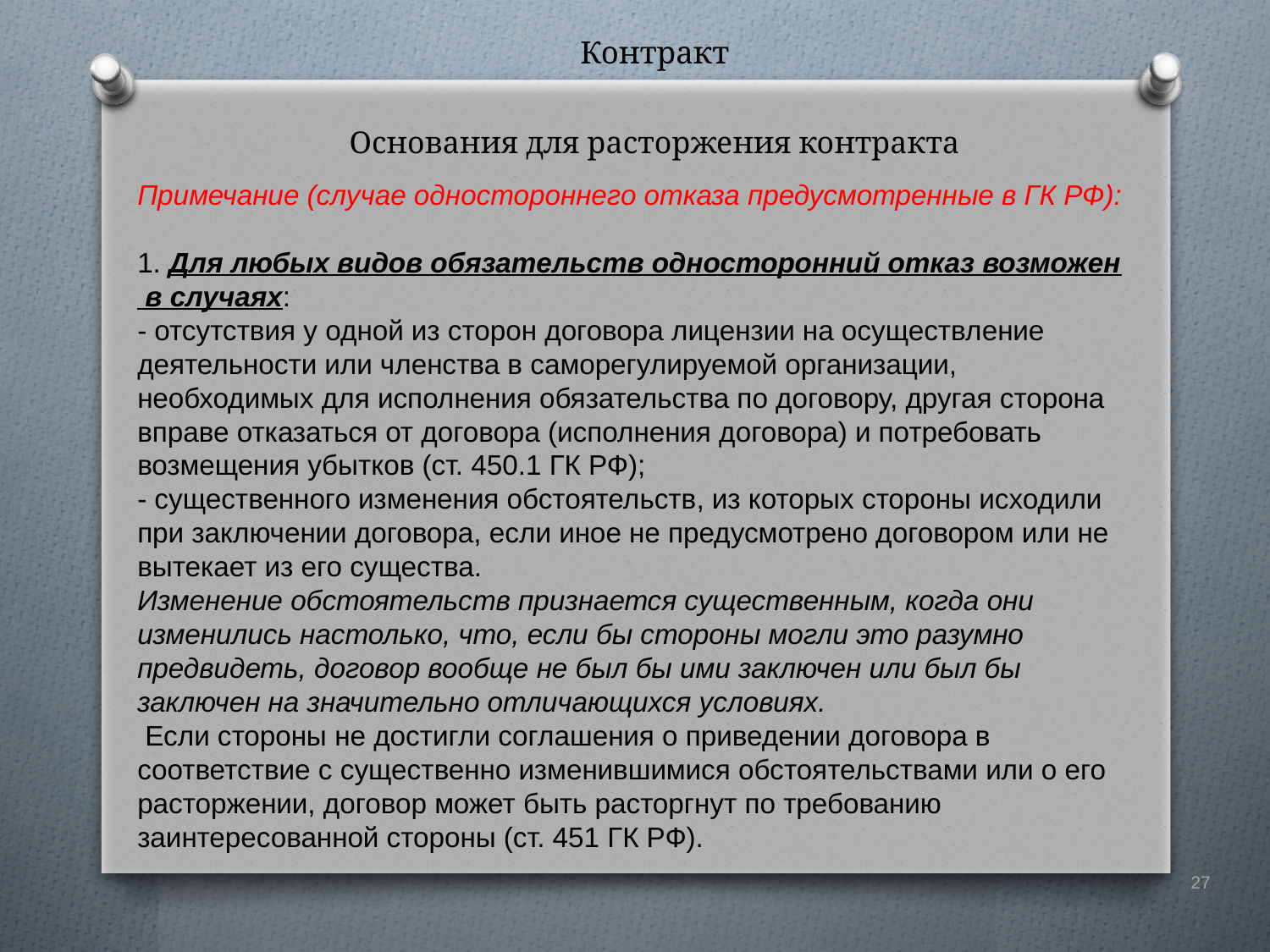

Контракт
Основания для расторжения контракта
Примечание (случае одностороннего отказа предусмотренные в ГК РФ):

1. Для любых видов обязательств односторонний отказ возможен  в случаях:
- отсутствия у одной из сторон договора лицензии на осуществление деятельности или членства в саморегулируемой организации, необходимых для исполнения обязательства по договору, другая сторона вправе отказаться от договора (исполнения договора) и потребовать возмещения убытков (ст. 450.1 ГК РФ);
- существенного изменения обстоятельств, из которых стороны исходили при заключении договора, если иное не предусмотрено договором или не вытекает из его существа.
Изменение обстоятельств признается существенным, когда они изменились настолько, что, если бы стороны могли это разумно предвидеть, договор вообще не был бы ими заключен или был бы заключен на значительно отличающихся условиях.
 Если стороны не достигли соглашения о приведении договора в соответствие с существенно изменившимися обстоятельствами или о его расторжении, договор может быть расторгнут по требованию заинтересованной стороны (ст. 451 ГК РФ).
27